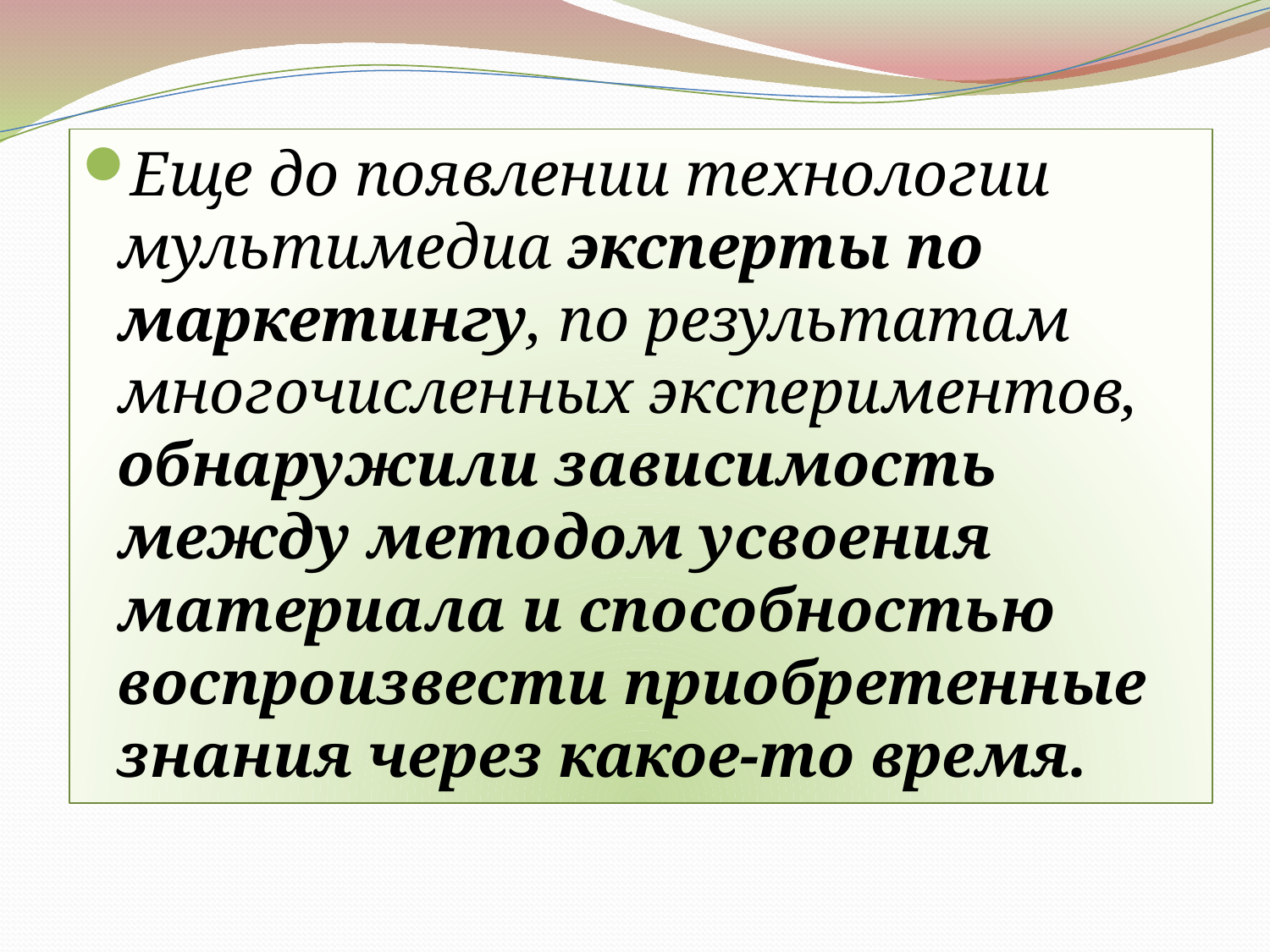

#
Еще до появлении технологии мультимедиа эксперты по маркетингу, по результатам многочисленных экспериментов, обнаружили зависимость между методом усвоения материала и способностью воспроизвести приобретенные знания через какое-то время.